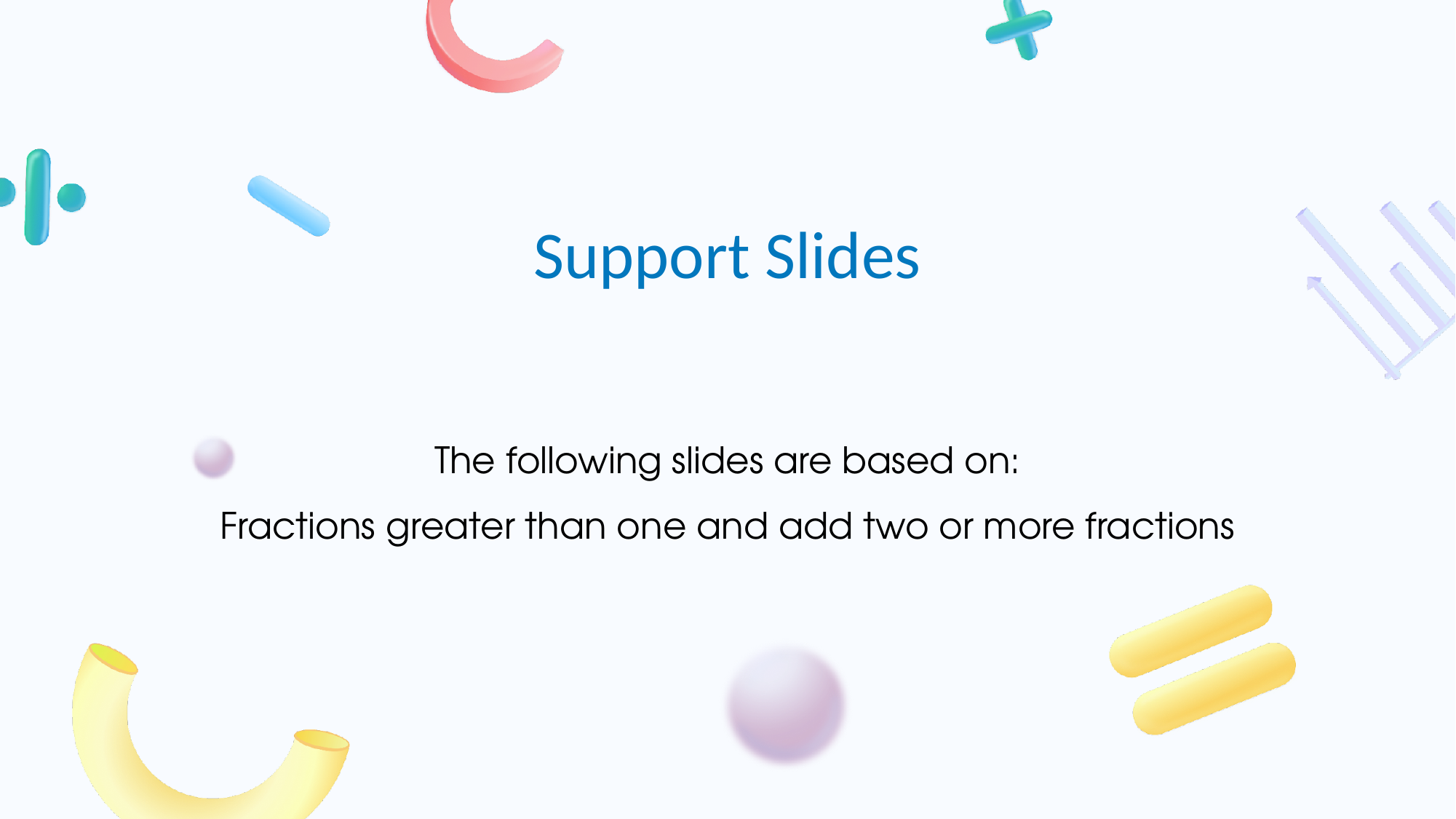

# The following slides are based on: Fractions greater than one and add two or more fractions